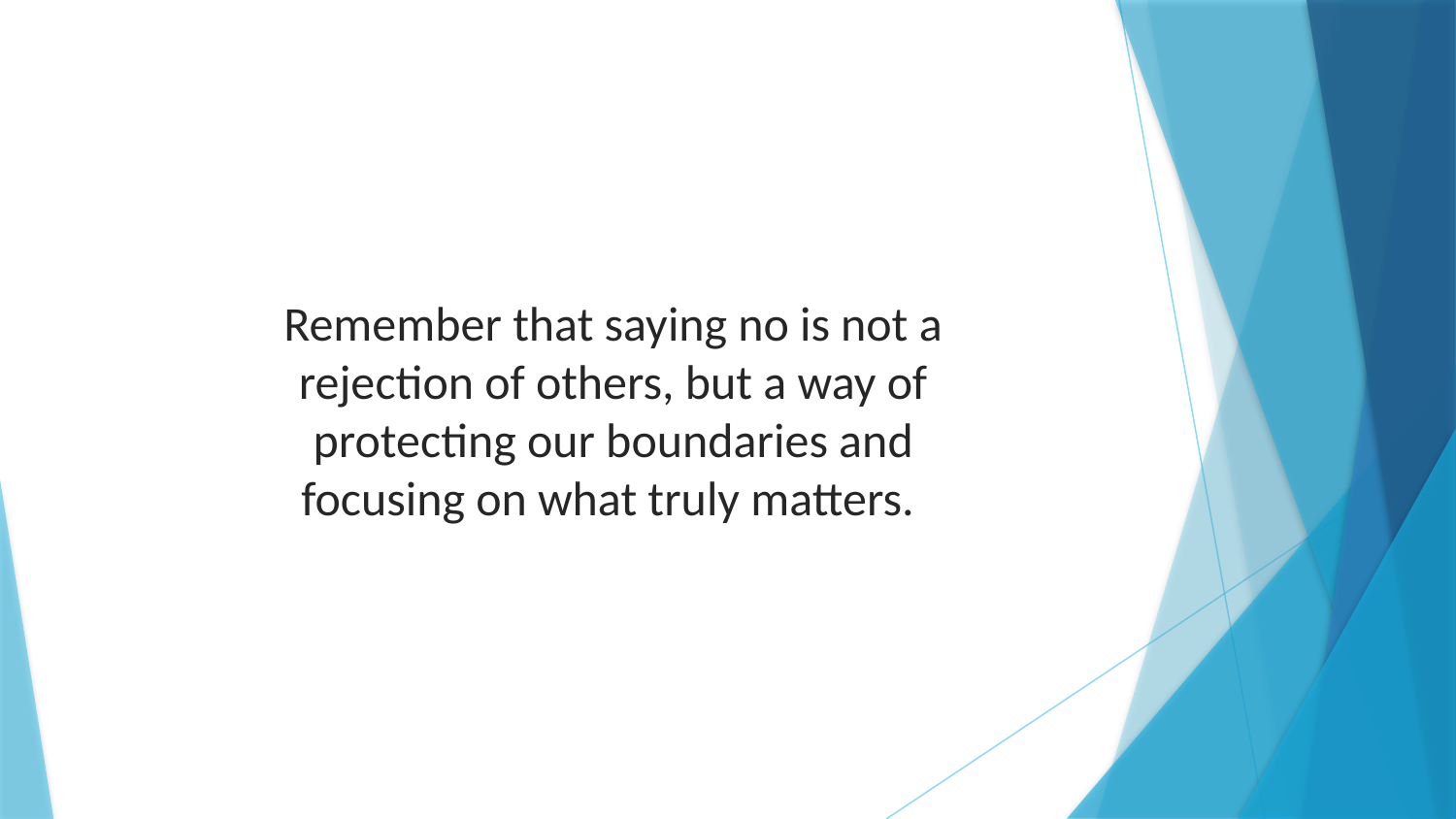

Remember that saying no is not a rejection of others, but a way of protecting our boundaries and focusing on what truly matters.